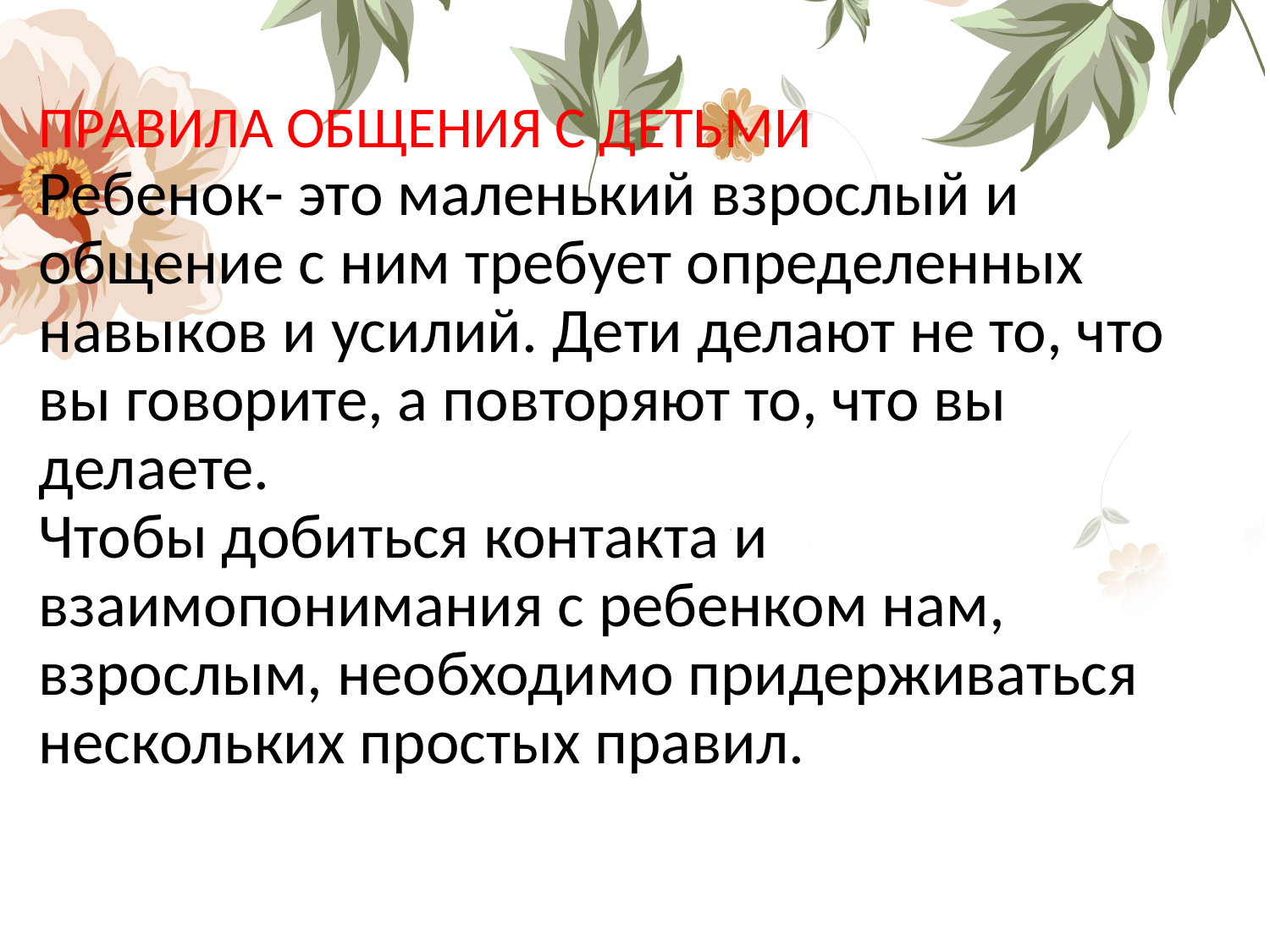

# ПРАВИЛА ОБЩЕНИЯ С ДЕТЬМИ Ребенок- это маленький взрослый и общение с ним требует определенных навыков и усилий. Дети делают не то, что вы говорите, а повторяют то, что вы делаете. Чтобы добиться контакта и взаимопонимания с ребенком нам, взрослым, необходимо придерживаться нескольких простых правил.